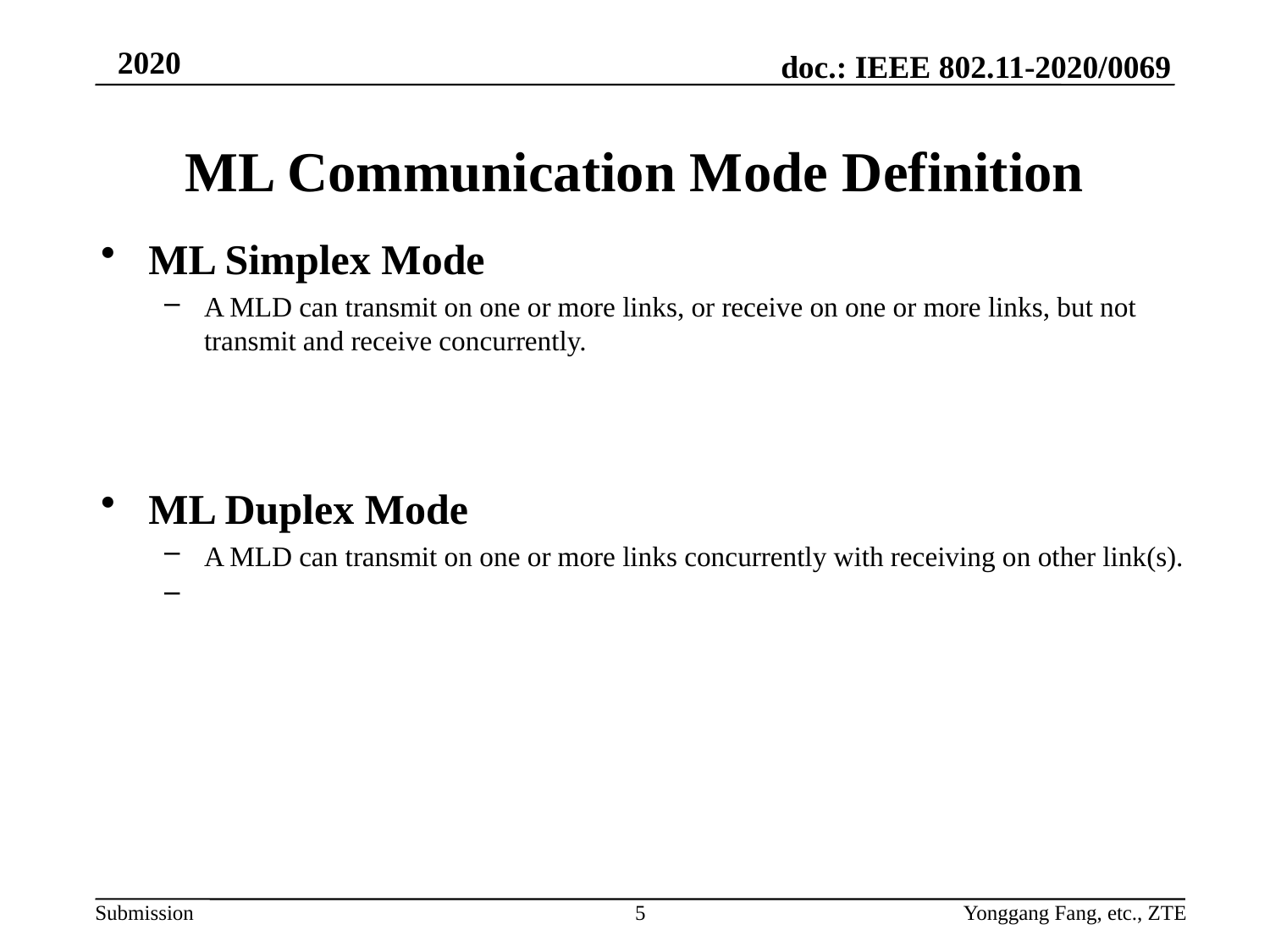

# ML Communication Mode Definition
ML Simplex Mode
A MLD can transmit on one or more links, or receive on one or more links, but not transmit and receive concurrently.

ML Duplex Mode
A MLD can transmit on one or more links concurrently with receiving on other link(s).

5
Yonggang Fang, etc., ZTE